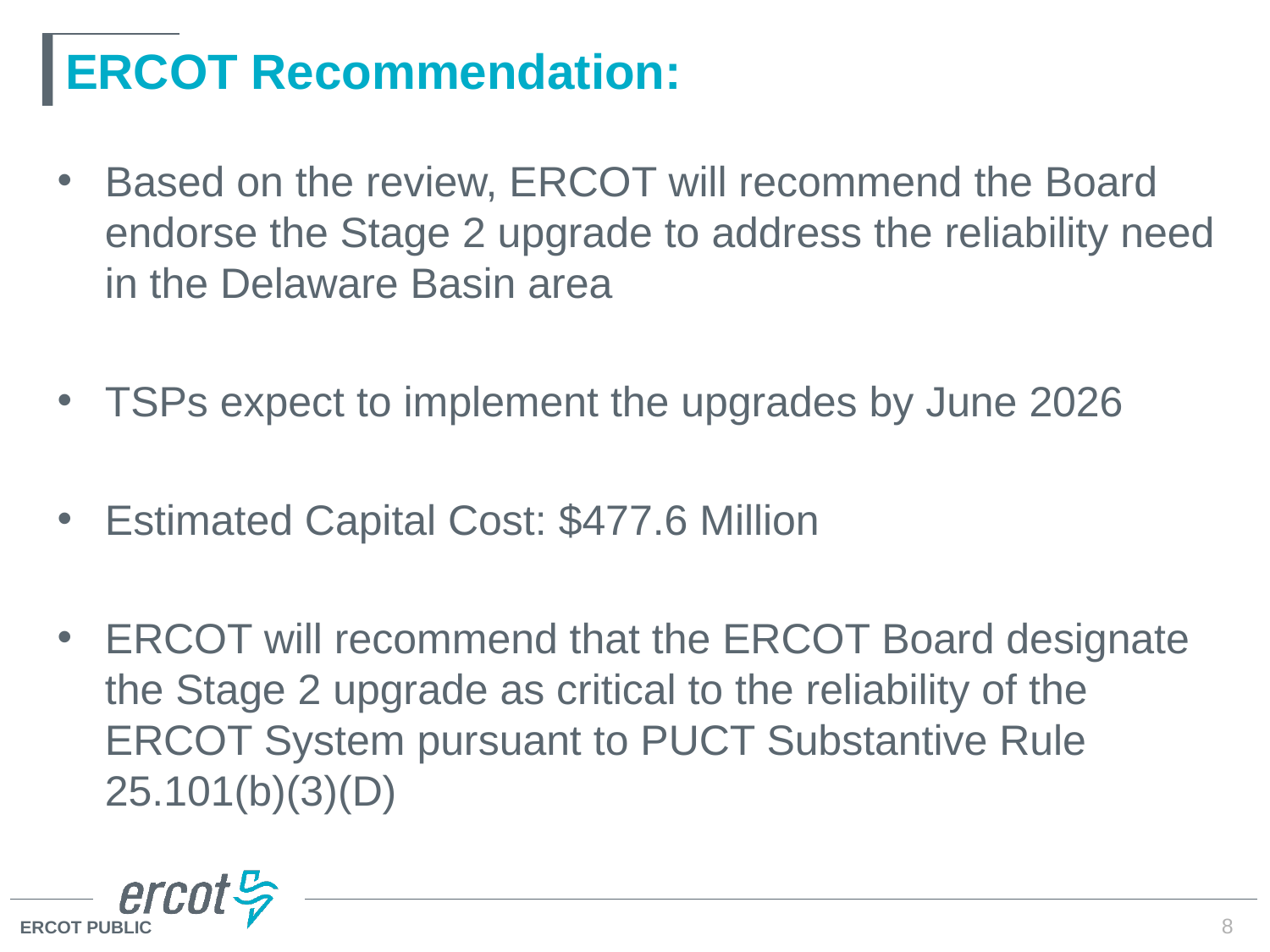

# ERCOT Recommendation:
Based on the review, ERCOT will recommend the Board endorse the Stage 2 upgrade to address the reliability need in the Delaware Basin area

TSPs expect to implement the upgrades by June 2026

Estimated Capital Cost: $477.6 Million

ERCOT will recommend that the ERCOT Board designate the Stage 2 upgrade as critical to the reliability of the ERCOT System pursuant to PUCT Substantive Rule 25.101(b)(3)(D)
8